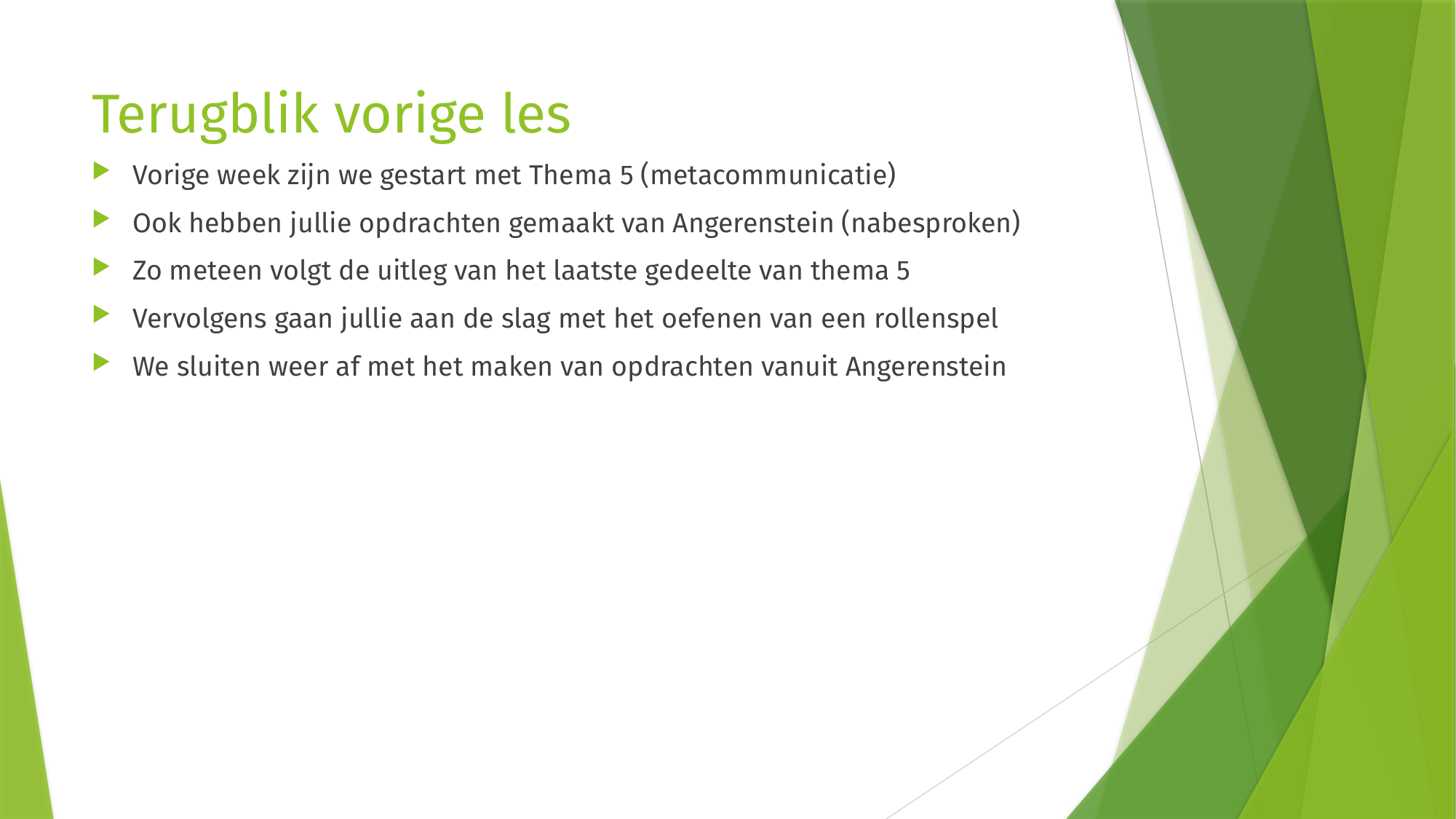

# Terugblik vorige les
Vorige week zijn we gestart met Thema 5 (metacommunicatie)
Ook hebben jullie opdrachten gemaakt van Angerenstein (nabesproken)
Zo meteen volgt de uitleg van het laatste gedeelte van thema 5
Vervolgens gaan jullie aan de slag met het oefenen van een rollenspel
We sluiten weer af met het maken van opdrachten vanuit Angerenstein